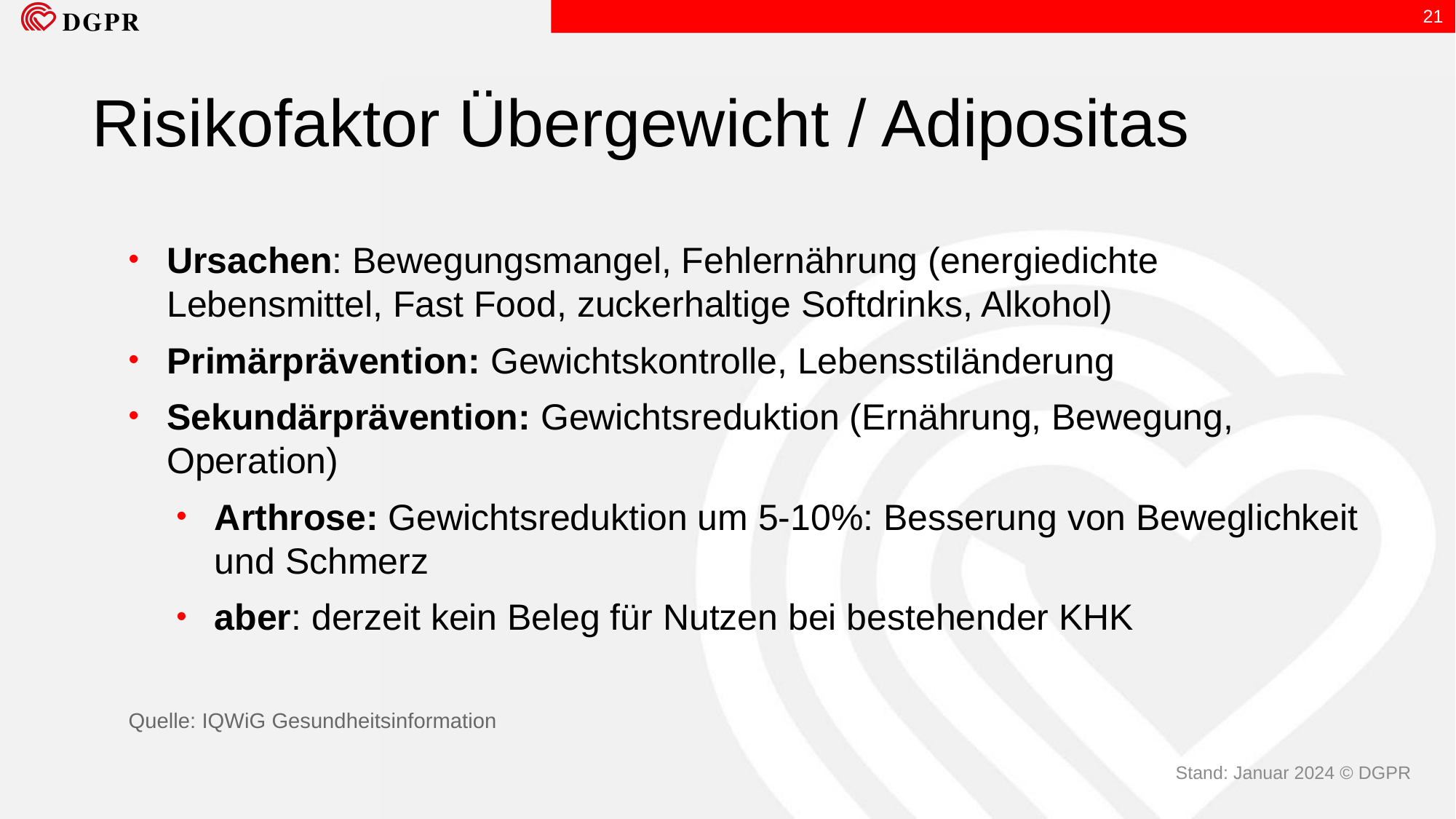

21
Risikofaktor Übergewicht / Adipositas

Ursachen: Bewegungsmangel, Fehlernährung (energiedichte Lebensmittel, Fast Food, zuckerhaltige Softdrinks, Alkohol)
Primärprävention: Gewichtskontrolle, Lebensstiländerung
Sekundärprävention: Gewichtsreduktion (Ernährung, Bewegung, Operation)
Arthrose: Gewichtsreduktion um 5-10%: Besserung von Beweglichkeit und Schmerz
aber: derzeit kein Beleg für Nutzen bei bestehender KHK

Quelle: IQWiG Gesundheitsinformation

Stand: Januar 2024 © DGPR